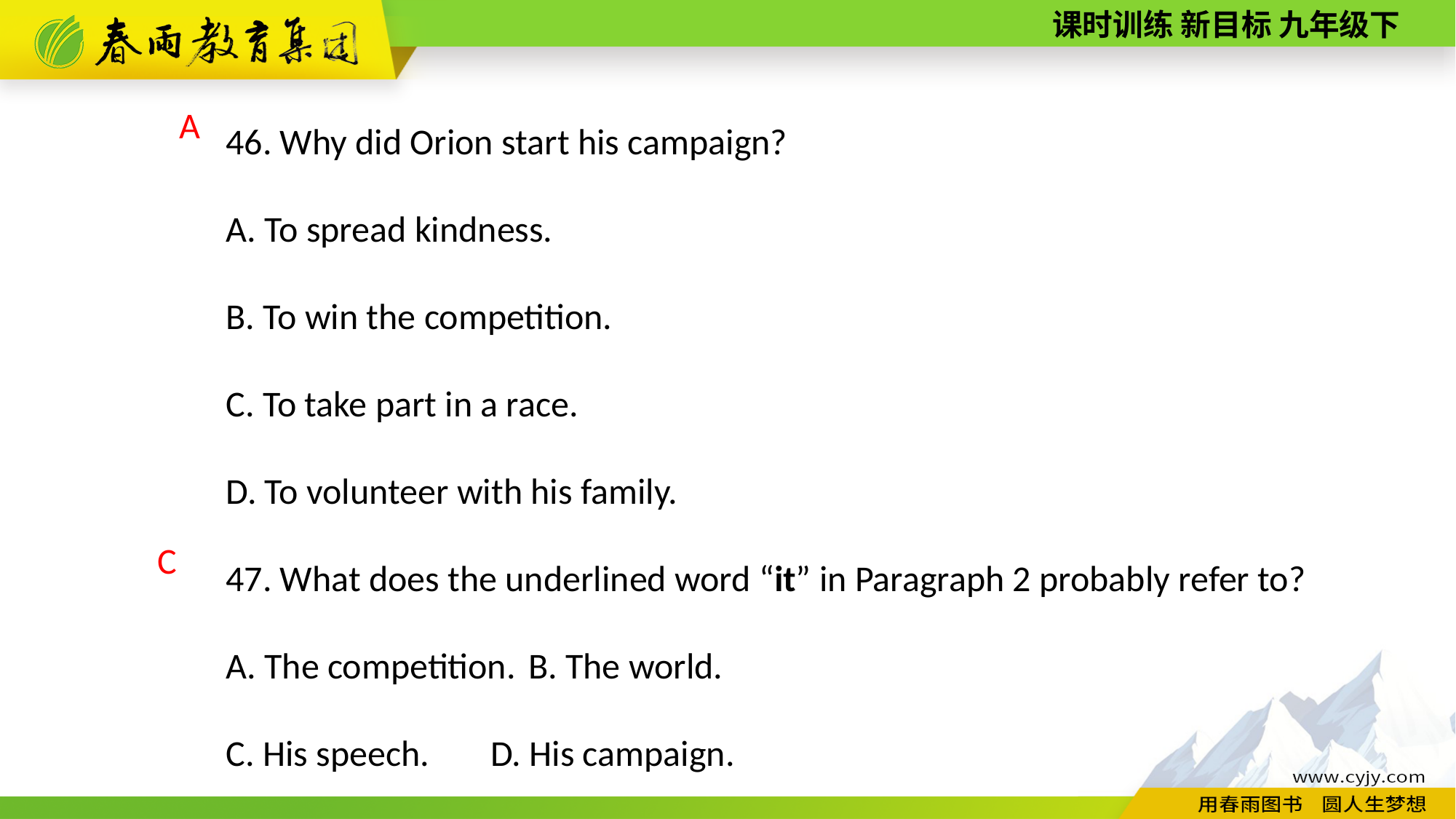

46. Why did Orion start his campaign?
A. To spread kindness.
B. To win the competition.
C. To take part in a race.
D. To volunteer with his family.
47. What does the underlined word “it” in Paragraph 2 probably refer to?
A. The competition.   B. The world.
C. His speech.              D. His campaign.
A
C